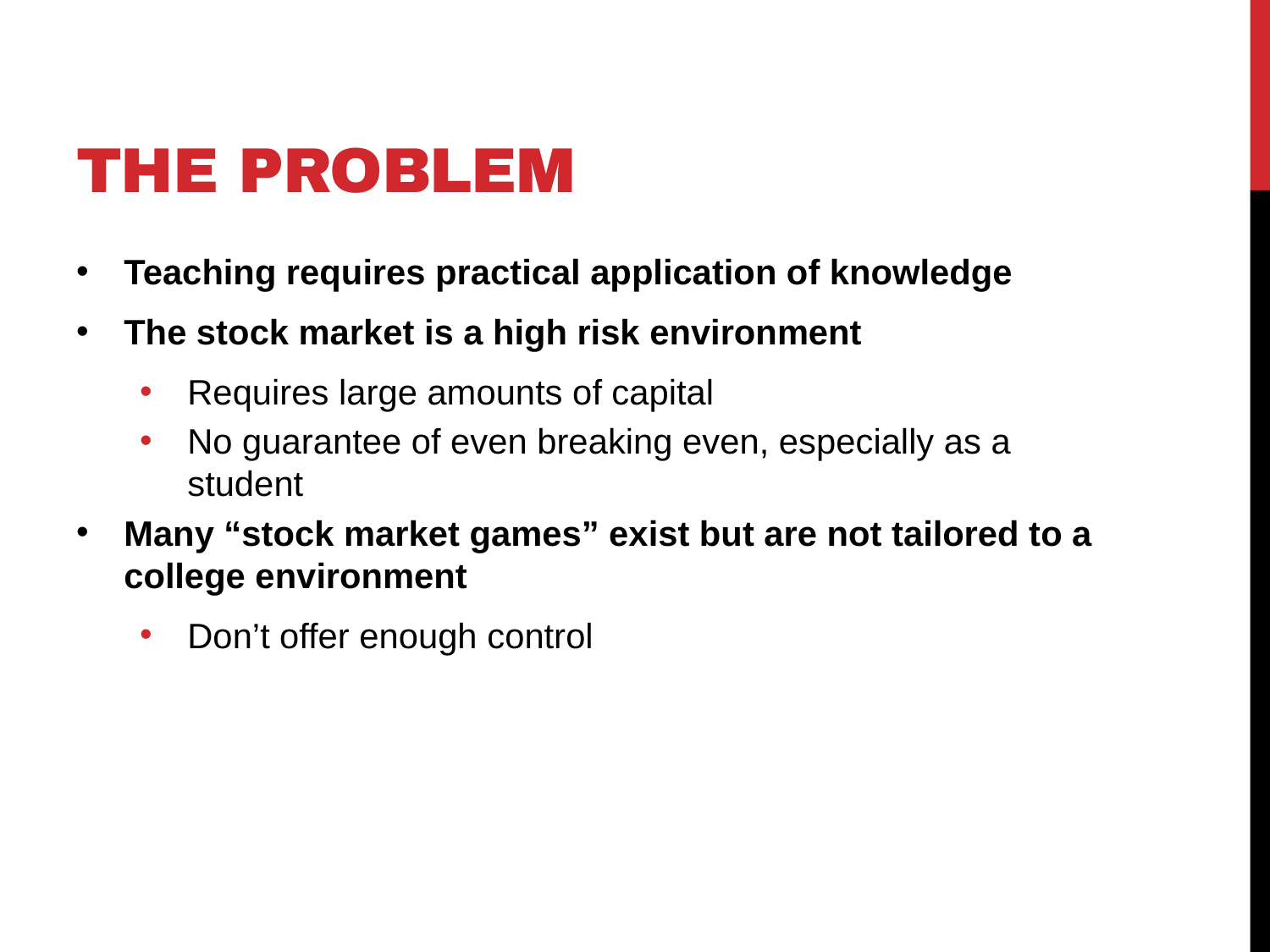

# The Problem
Teaching requires practical application of knowledge
The stock market is a high risk environment
Requires large amounts of capital
No guarantee of even breaking even, especially as a student
Many “stock market games” exist but are not tailored to a college environment
Don’t offer enough control